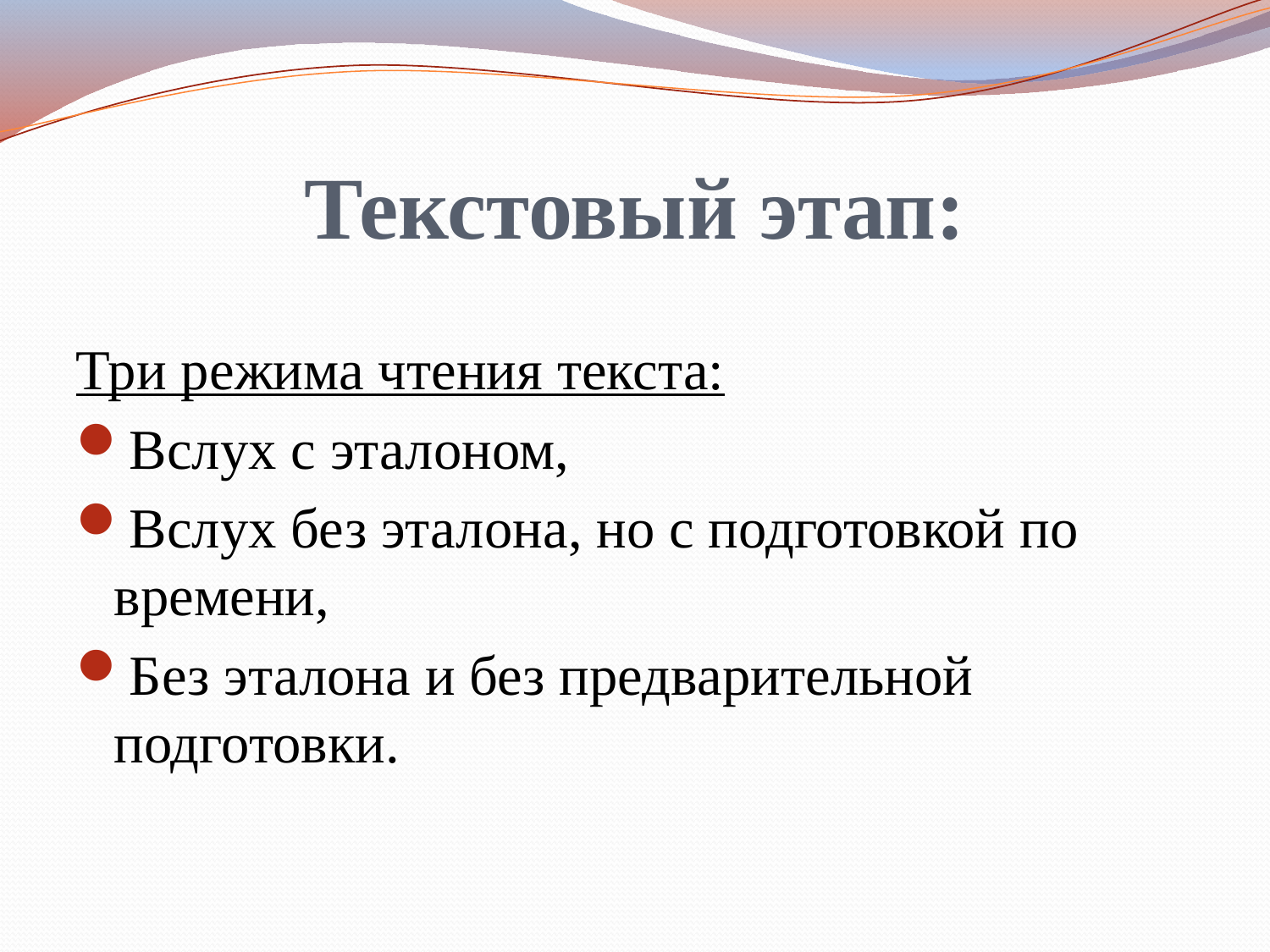

# Текстовый этап:
Три режима чтения текста:
Вслух с эталоном,
Вслух без эталона, но с подготовкой по времени,
Без эталона и без предварительной подготовки.